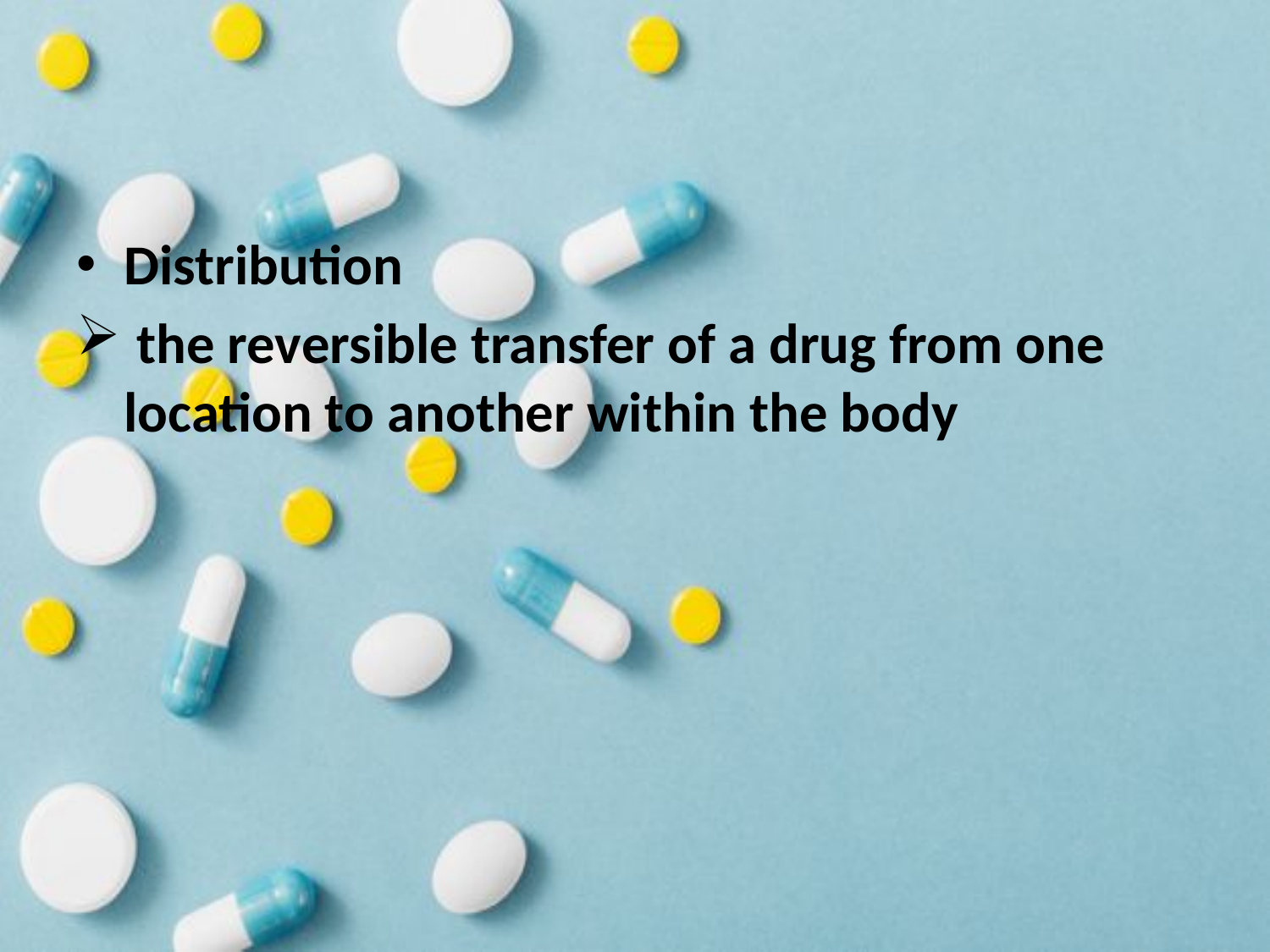

Distribution
 the reversible transfer of a drug from one location to another within the body